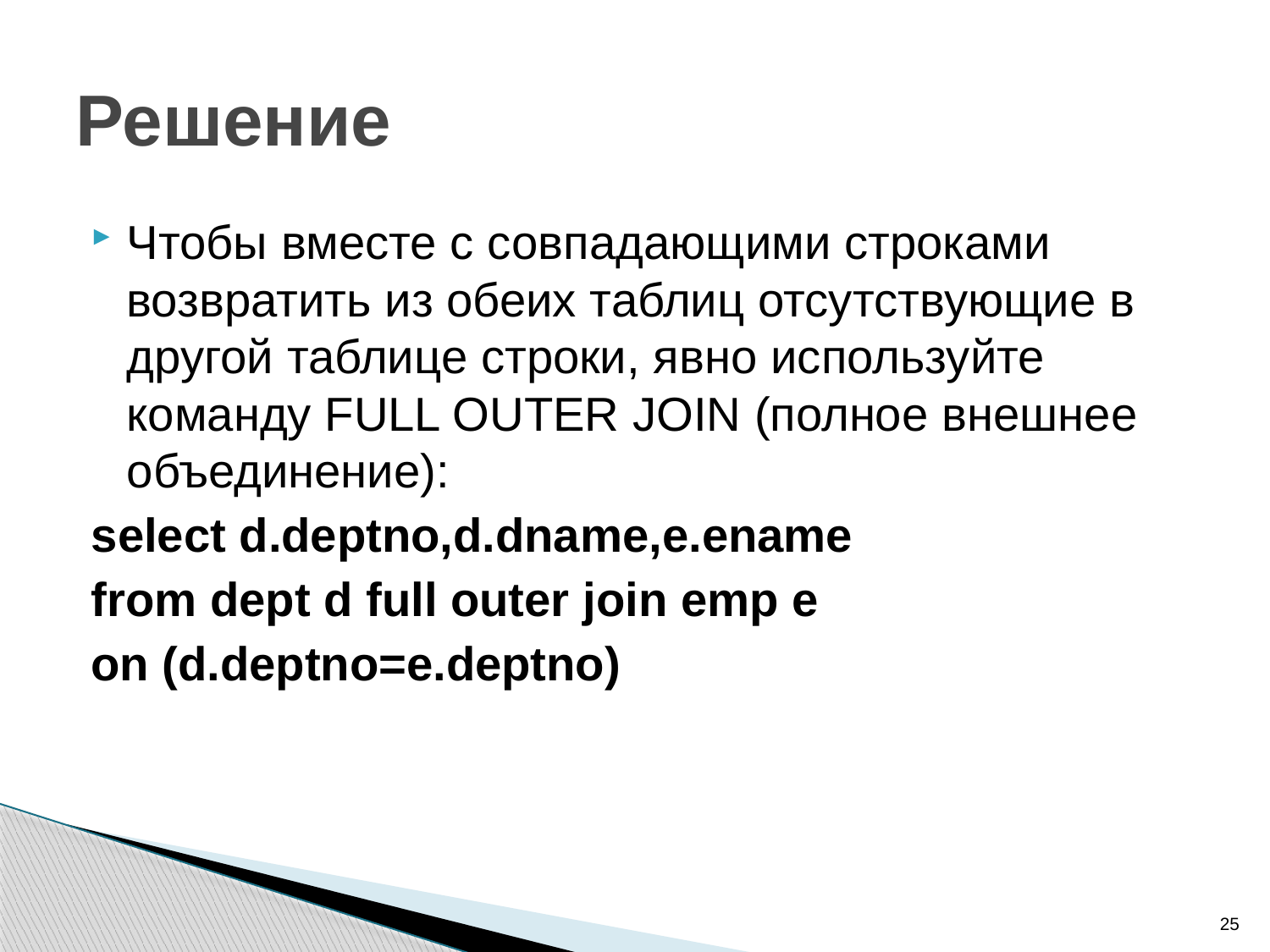

# Решение
Чтобы вместе с совпадающими строками возвратить из обеих таблиц отсутствующие в другой таблице строки, явно используйте команду FULL OUTER JOIN (полное внешнее объединение):
select d.deptno,d.dname,e.ename
from dept d full outer join emp e
on (d.deptno=e.deptno)
25